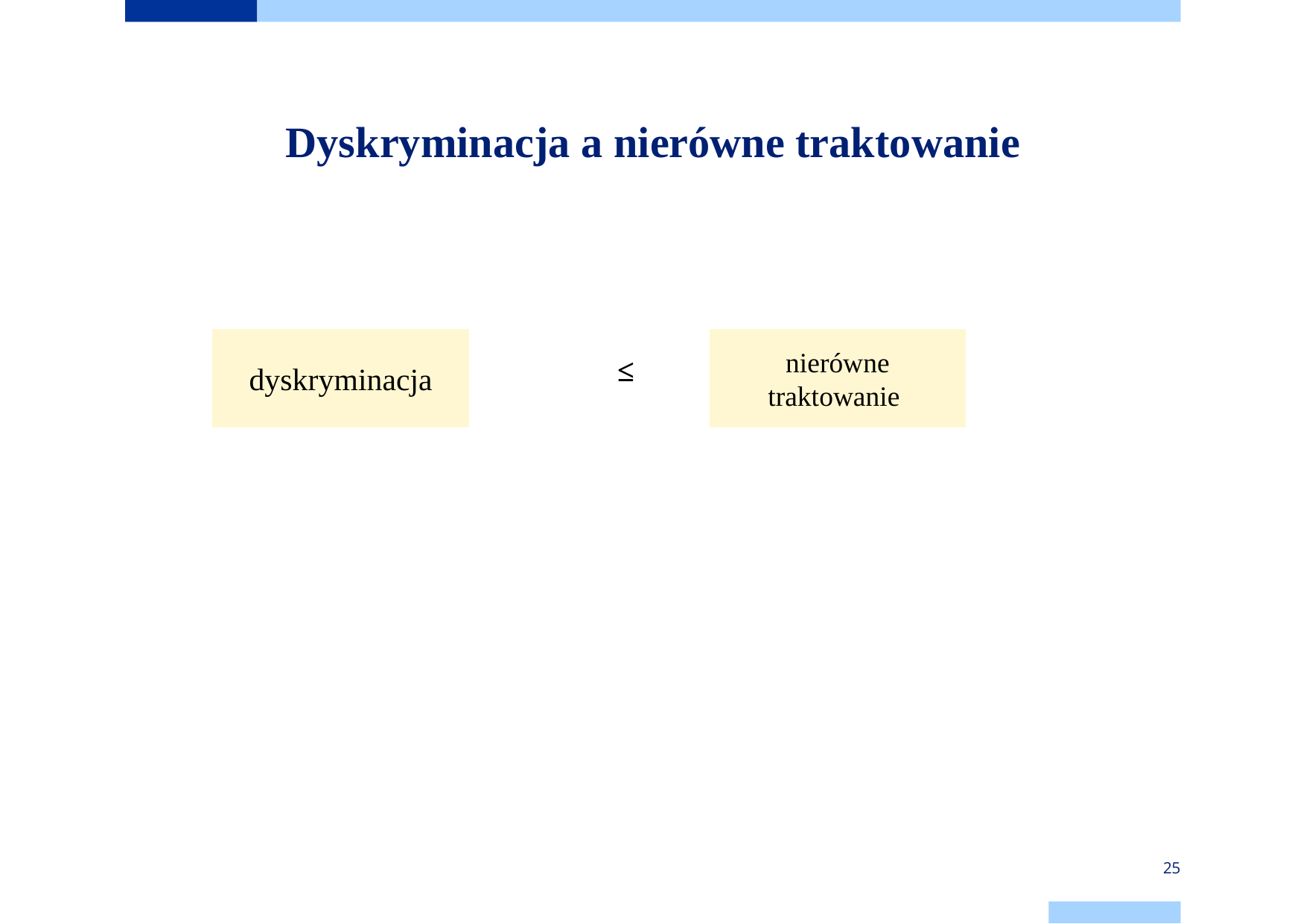

# Dyskryminacja a nierówne traktowanie

                                                               ≤
dyskryminacja
nierówne traktowanie
25